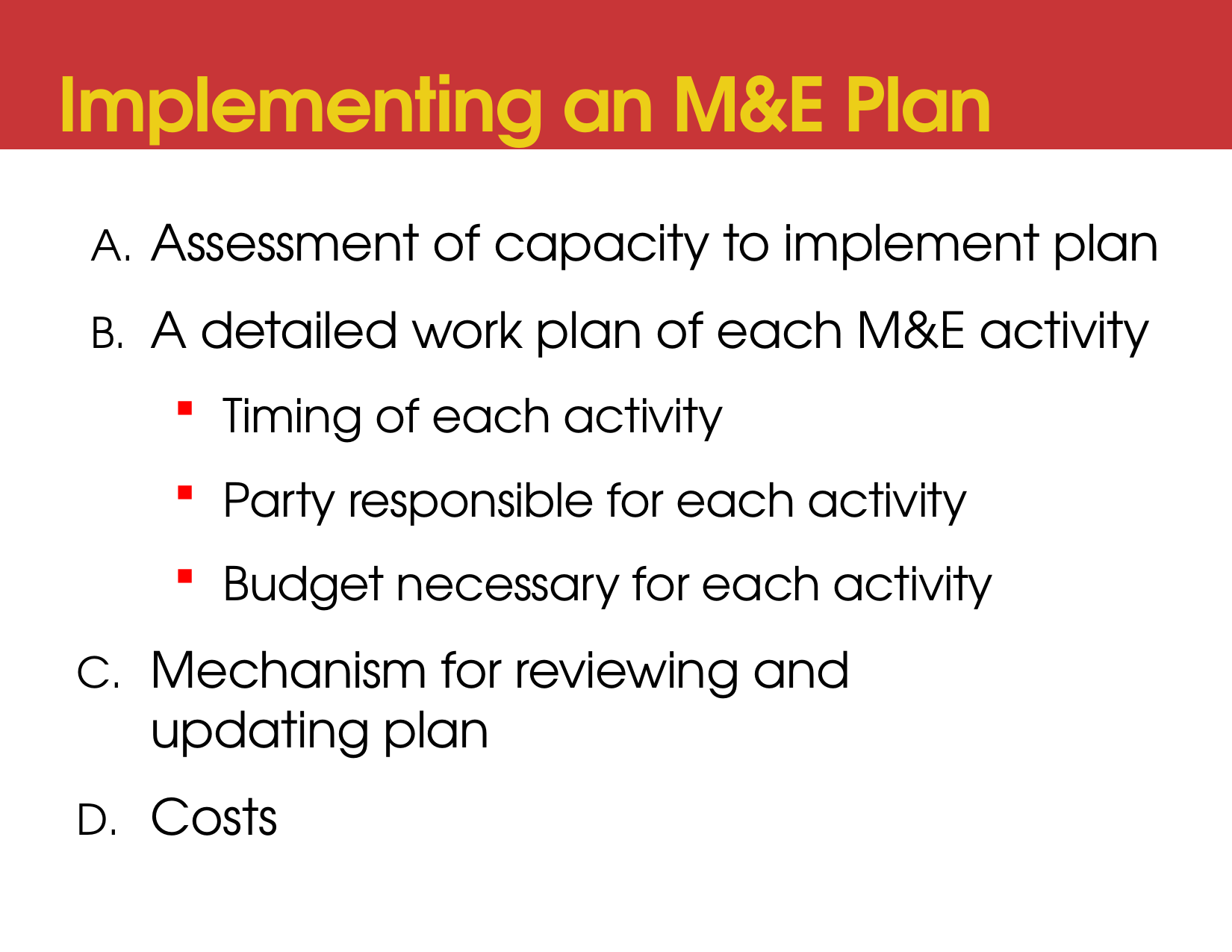

# Implementing an M&E Plan
Assessment of capacity to implement plan
A detailed work plan of each M&E activity
Timing of each activity
Party responsible for each activity
Budget necessary for each activity
Mechanism for reviewing and
updating plan
Costs